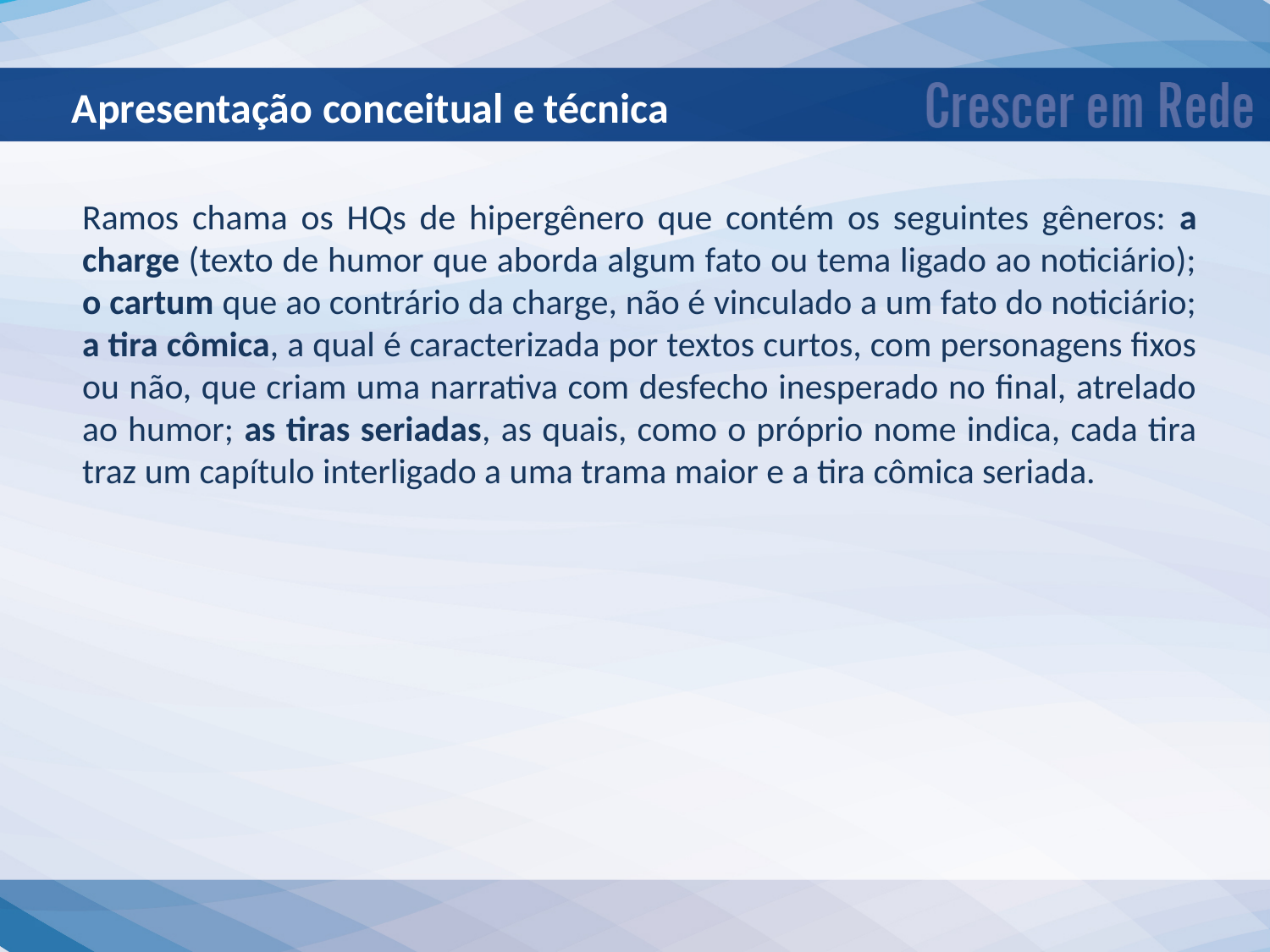

Apresentação conceitual e técnica
Ramos chama os HQs de hipergênero que contém os seguintes gêneros: a charge (texto de humor que aborda algum fato ou tema ligado ao noticiário); o cartum que ao contrário da charge, não é vinculado a um fato do noticiário; a tira cômica, a qual é caracterizada por textos curtos, com personagens fixos ou não, que criam uma narrativa com desfecho inesperado no final, atrelado ao humor; as tiras seriadas, as quais, como o próprio nome indica, cada tira traz um capítulo interligado a uma trama maior e a tira cômica seriada.